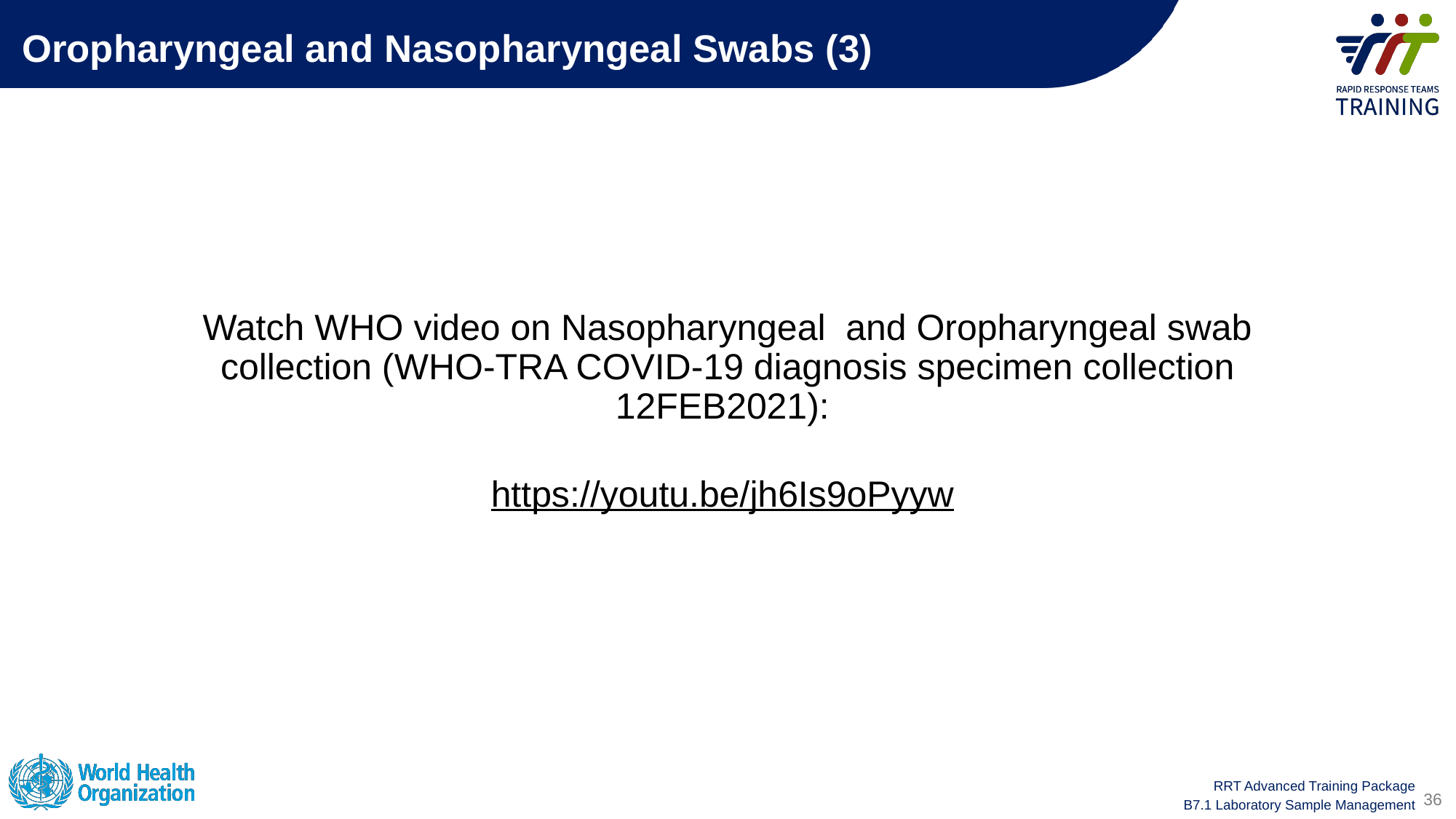

Oropharyngeal and Nasopharyngeal Swabs (3)
Watch WHO video on Nasopharyngeal  and Oropharyngeal swab collection (WHO-TRA COVID-19 diagnosis specimen collection 12FEB2021):

https://youtu.be/jh6Is9oPyyw